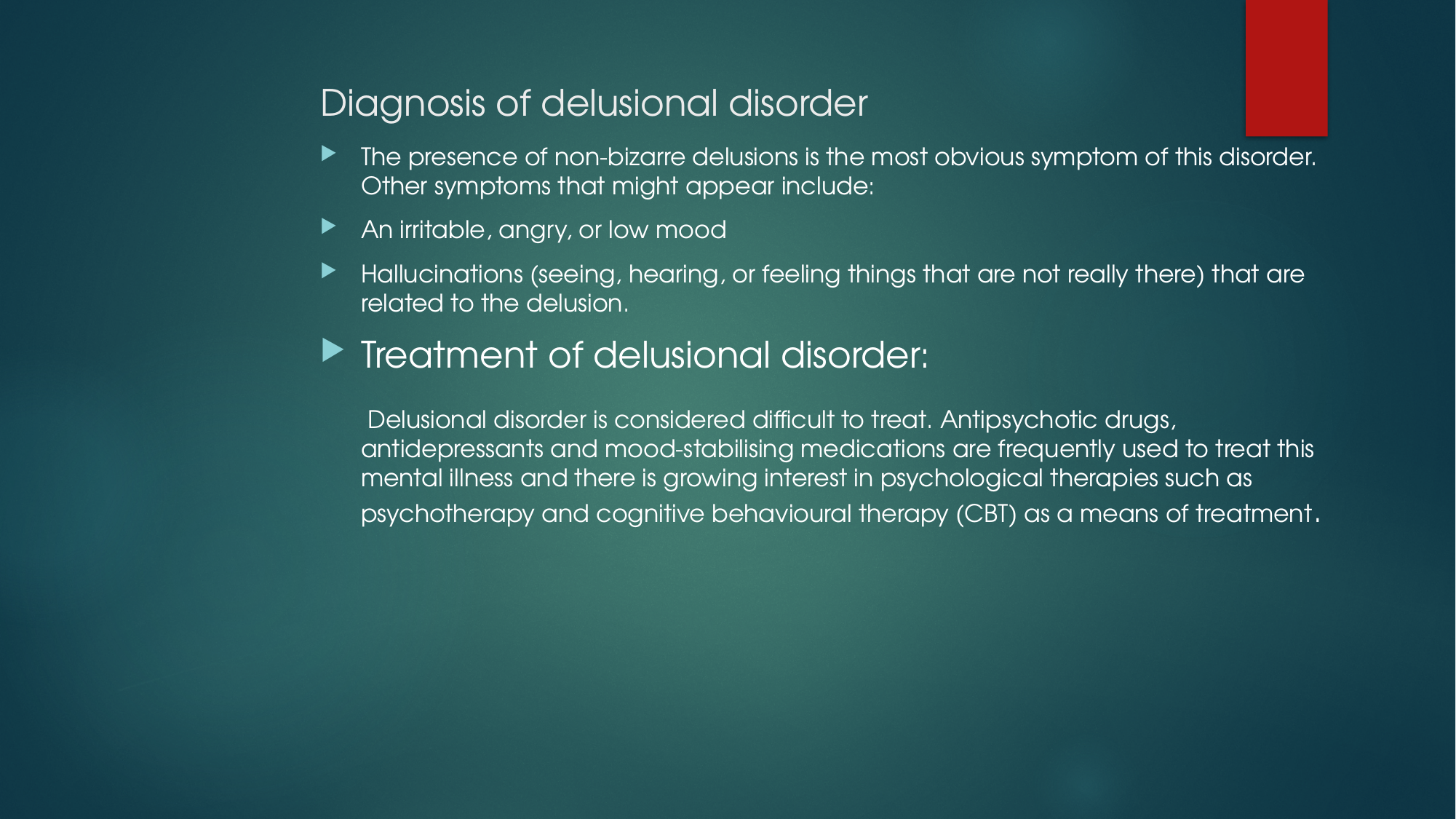

# Diagnosis of delusional disorder
The presence of non-bizarre delusions is the most obvious symptom of this disorder. Other symptoms that might appear include:
An irritable, angry, or low mood
Hallucinations (seeing, hearing, or feeling things that are not really there) that are related to the delusion.
Treatment of delusional disorder:
 Delusional disorder is considered difficult to treat. Antipsychotic drugs, antidepressants and mood-stabilising medications are frequently used to treat this mental illness and there is growing interest in psychological therapies such as psychotherapy and cognitive behavioural therapy (CBT) as a means of treatment.